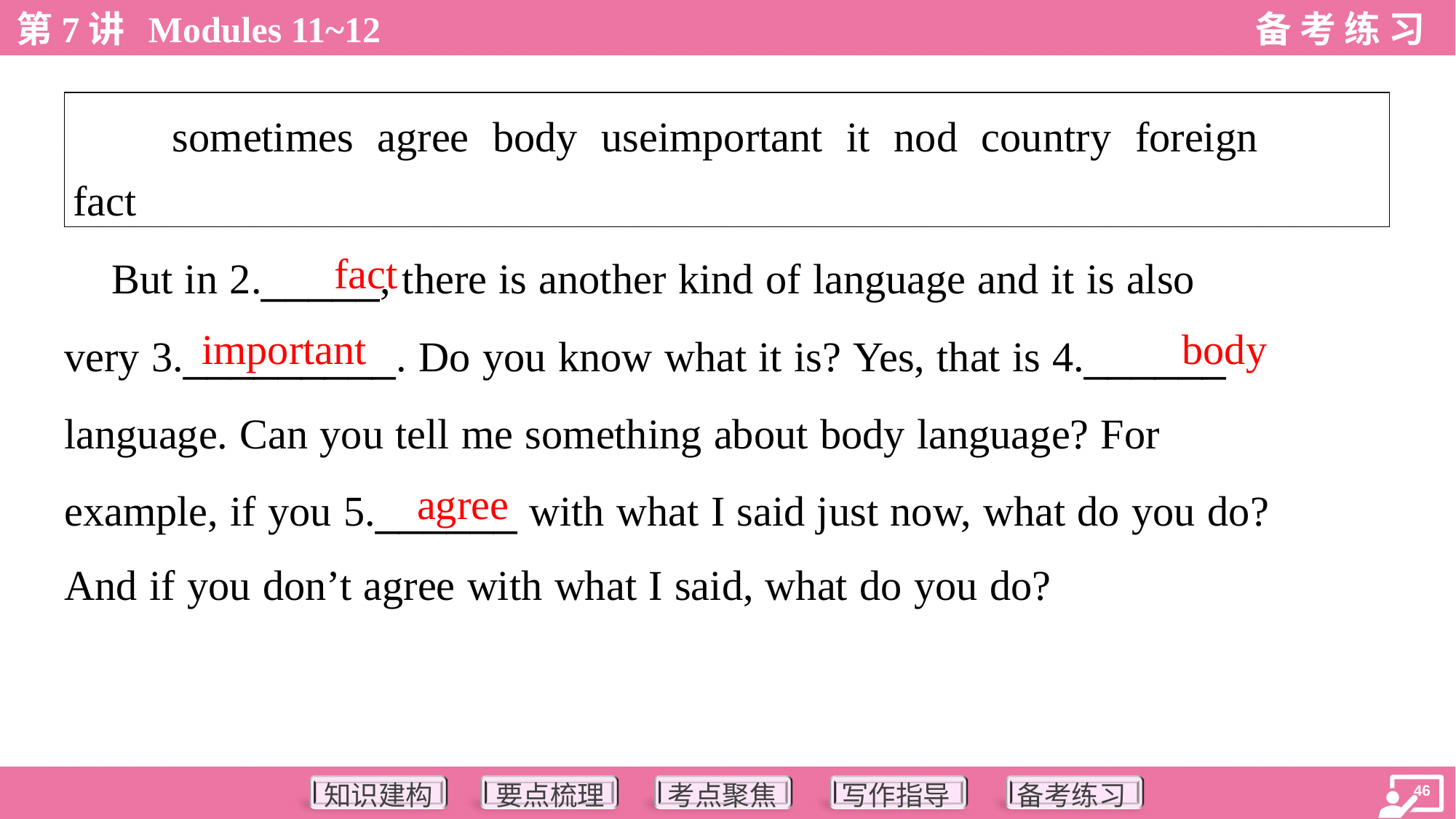

| sometimes agree body useimportant it nod country foreign fact |
| --- |
fact
    But in 2._____, there is another kind of language and it is also
very 3._________. Do you know what it is? Yes, that is 4.______
language. Can you tell me something about body language? For
example, if you 5.______ with what I said just now, what do you do?
And if you don’t agree with what I said, what do you do?
important
body
agree